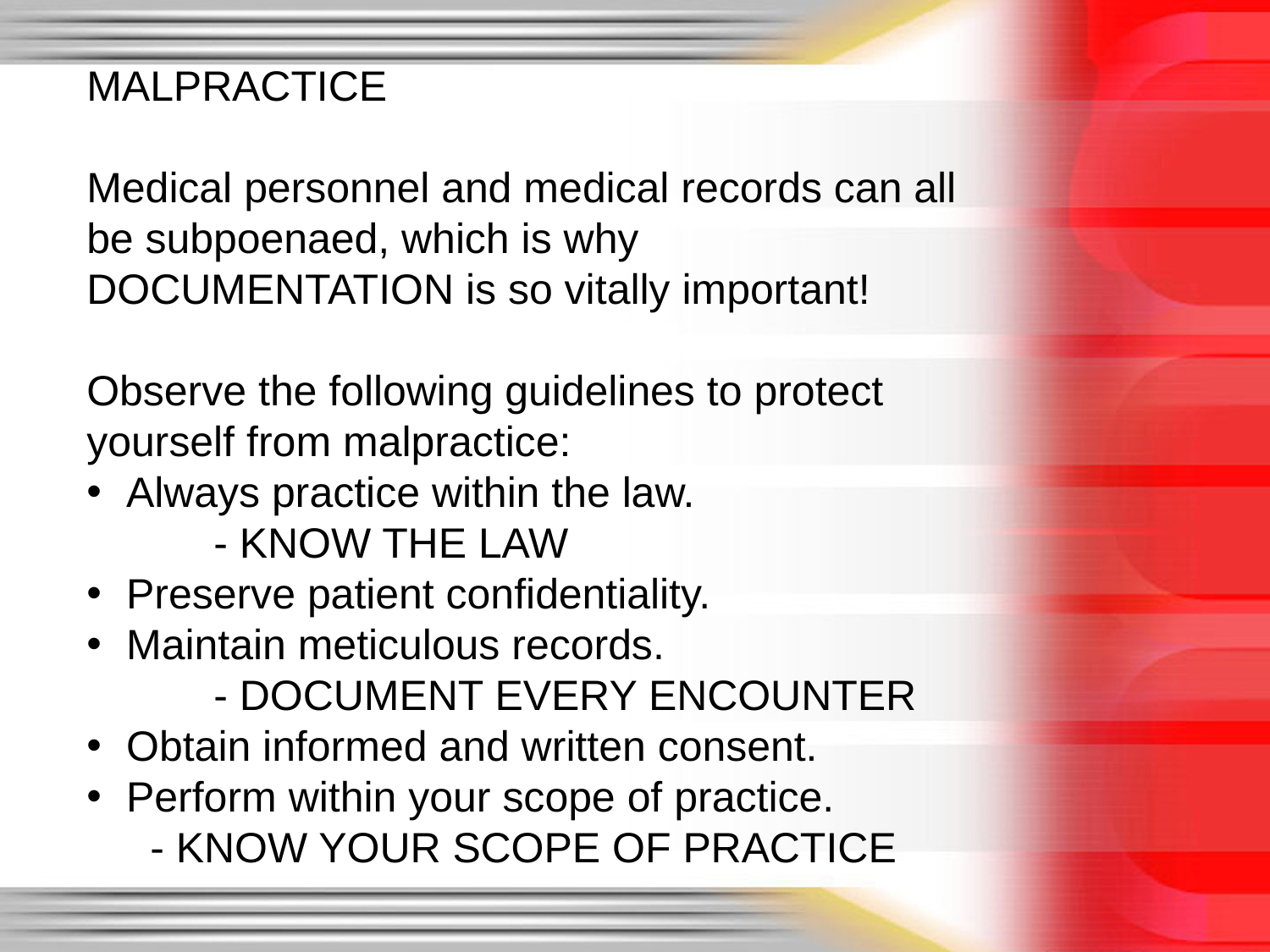

MALPRACTICE

Medical personnel and medical records can all be subpoenaed, which is why DOCUMENTATION is so vitally important!

Observe the following guidelines to protect yourself from malpractice:
Always practice within the law.
	- KNOW THE LAW
Preserve patient confidentiality.
Maintain meticulous records.
	- DOCUMENT EVERY ENCOUNTER
Obtain informed and written consent.
Perform within your scope of practice.
- KNOW YOUR SCOPE OF PRACTICE